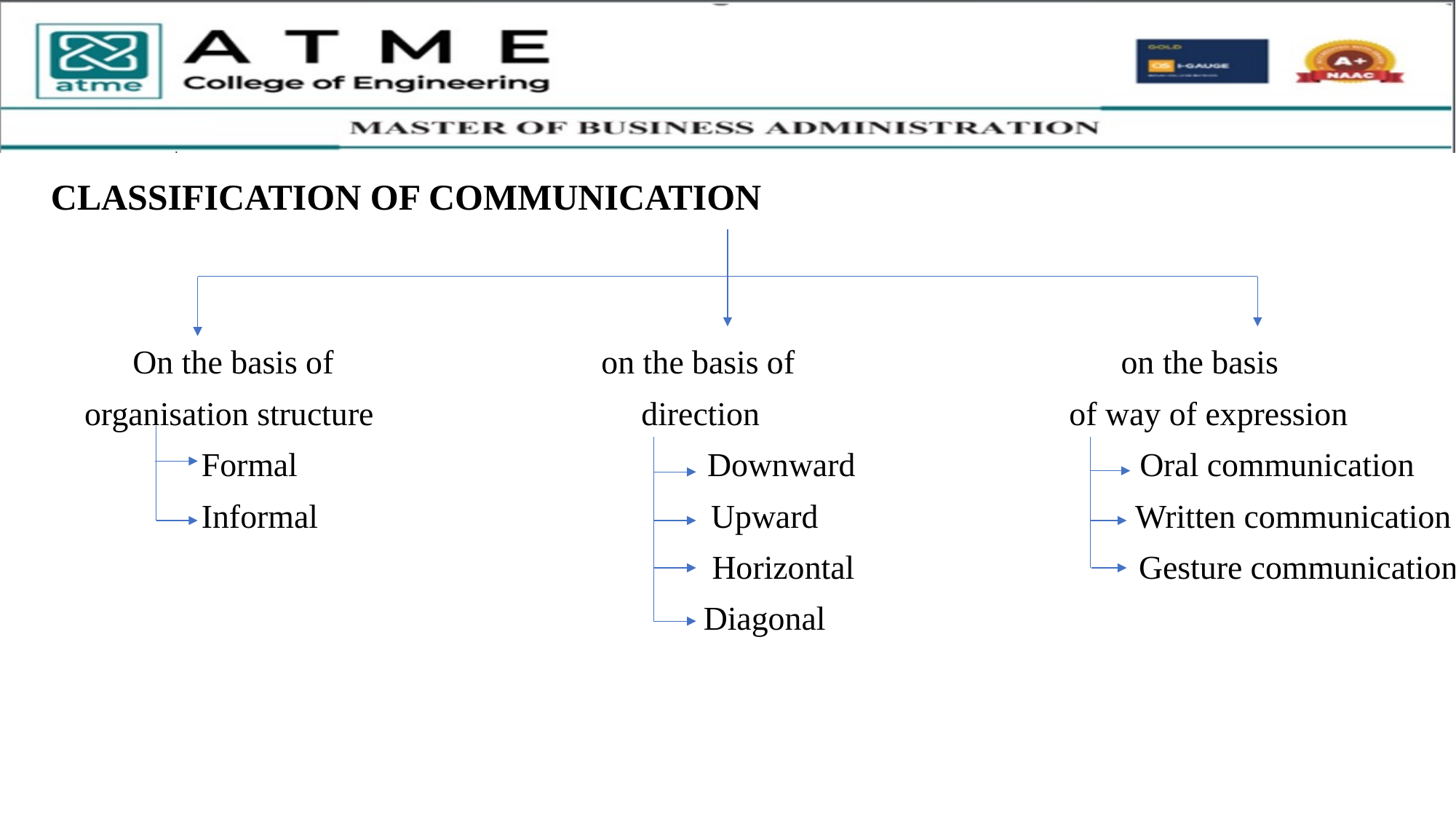

CLASSIFICATION OF COMMUNICATION

         On the basis of                                on the basis of                                       on the basis
    organisation structure                                direction                                     of way of expression
                  Formal                                                 Downward                                  Oral communication
                  Informal                                               Upward                                      Written communication
                                                                               Horizontal                                  Gesture communication
                                                                              Diagonal